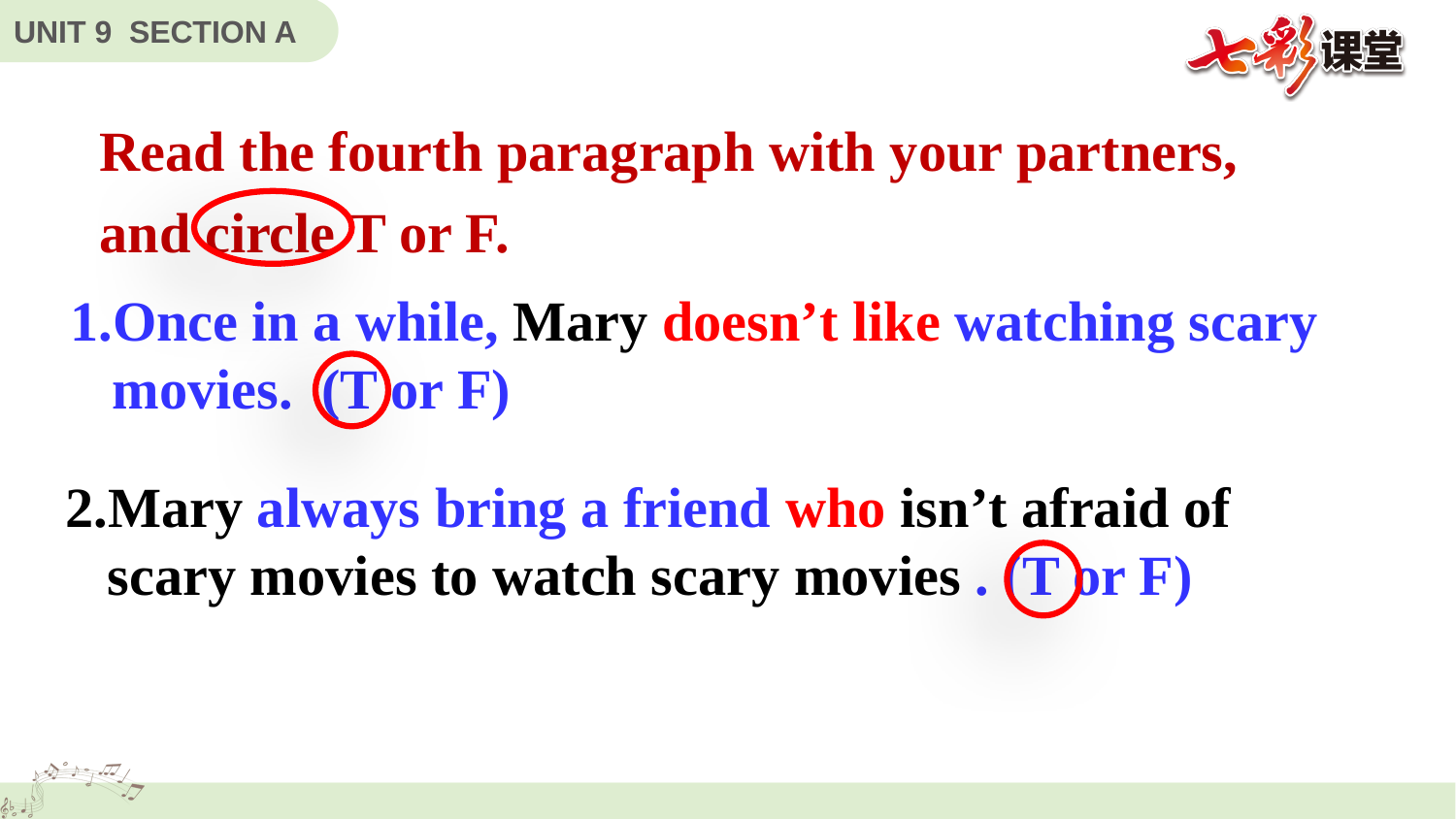

Read the fourth paragraph with your partners,
and circle T or F.

1.Once in a while, Mary doesn’t like watching scary
   movies.  (T or F)

2.Mary always bring a friend who isn’t afraid of
   scary movies to watch scary movies . (T or F)